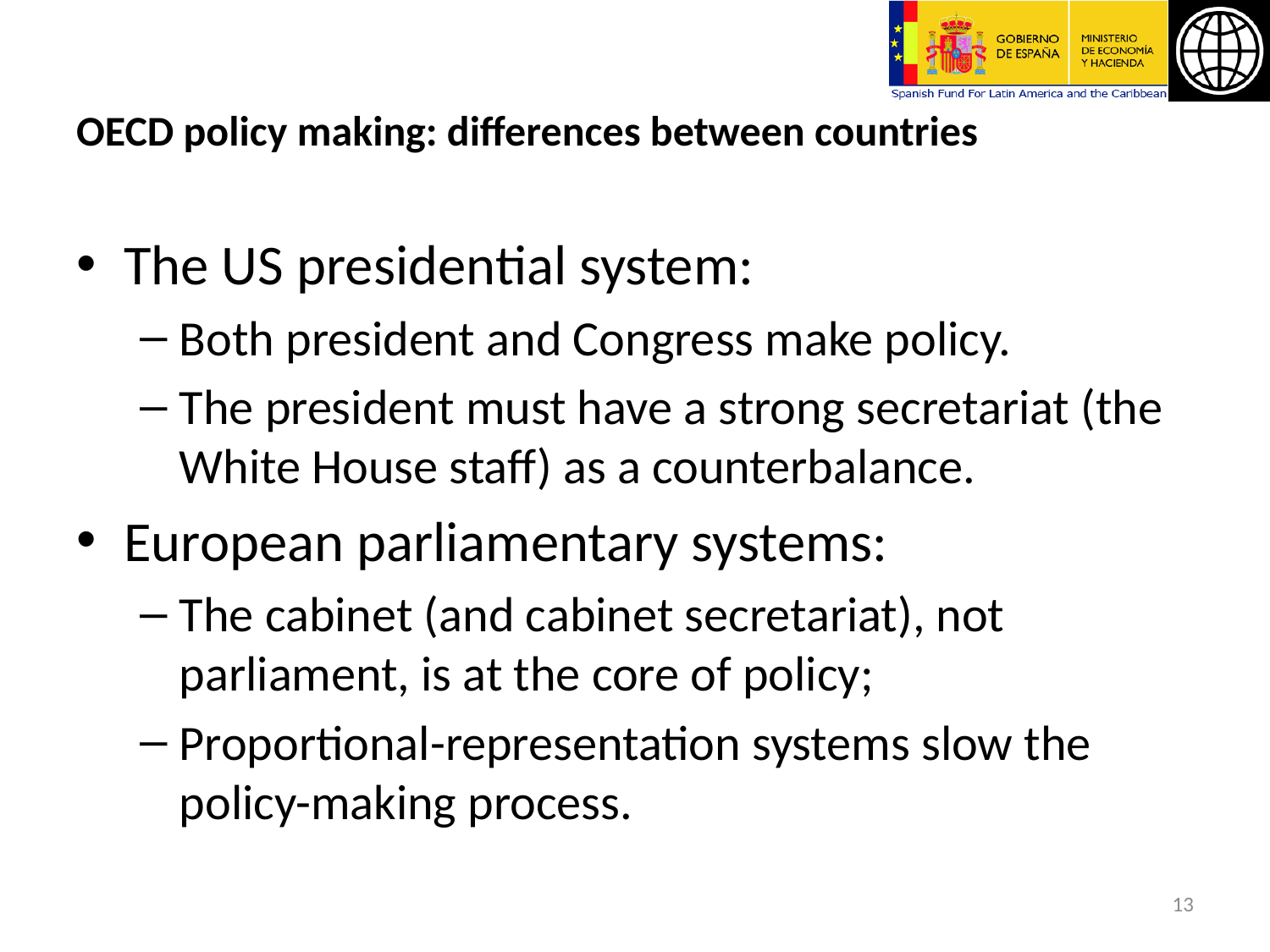

# OECD policy making: differences between countries
The US presidential system:
Both president and Congress make policy.
The president must have a strong secretariat (the White House staff) as a counterbalance.
European parliamentary systems:
The cabinet (and cabinet secretariat), not parliament, is at the core of policy;
Proportional-representation systems slow the policy-making process.

13